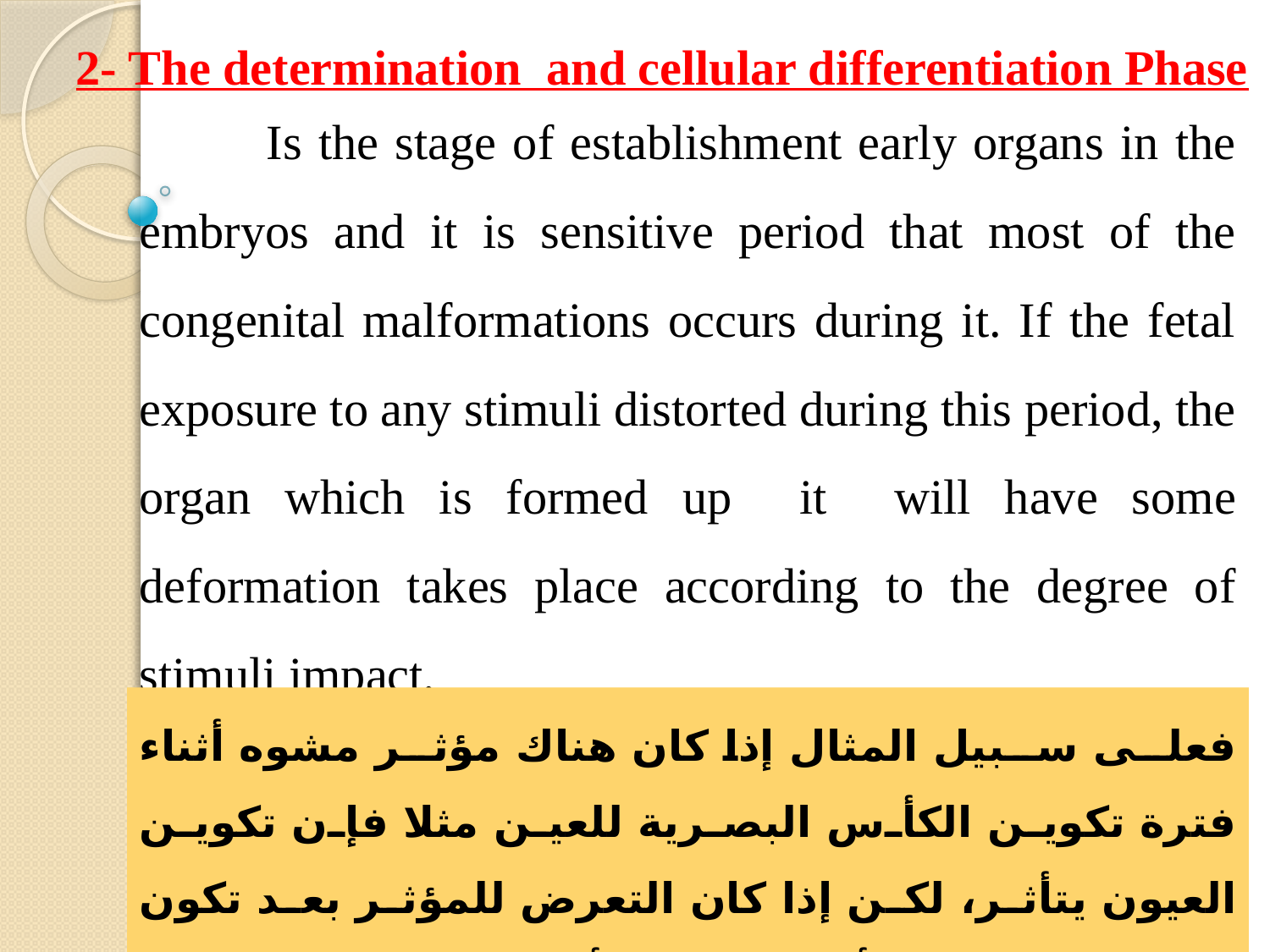

2- The determination  and cellular differentiation Phase
	Is the stage of establishment early organs in the embryos and it is sensitive period that most of the congenital malformations occurs during it. If the fetal exposure to any stimuli distorted during this period, the organ which is formed ​​up  it  will have some deformation takes place according to the degree of stimuli impact.
فعلى سبيل المثال إذا كان هناك مؤثر مشوه أثناء فترة تكوين الكأس البصرية للعين مثلا فإن تكوين العيون يتأثر، لكن إذا كان التعرض للمؤثر بعد تكون العين، فإنها لا تتأثر، ولكن يتأثر العضو الذي يتكون أثناء فترة التعرض وهكذا...